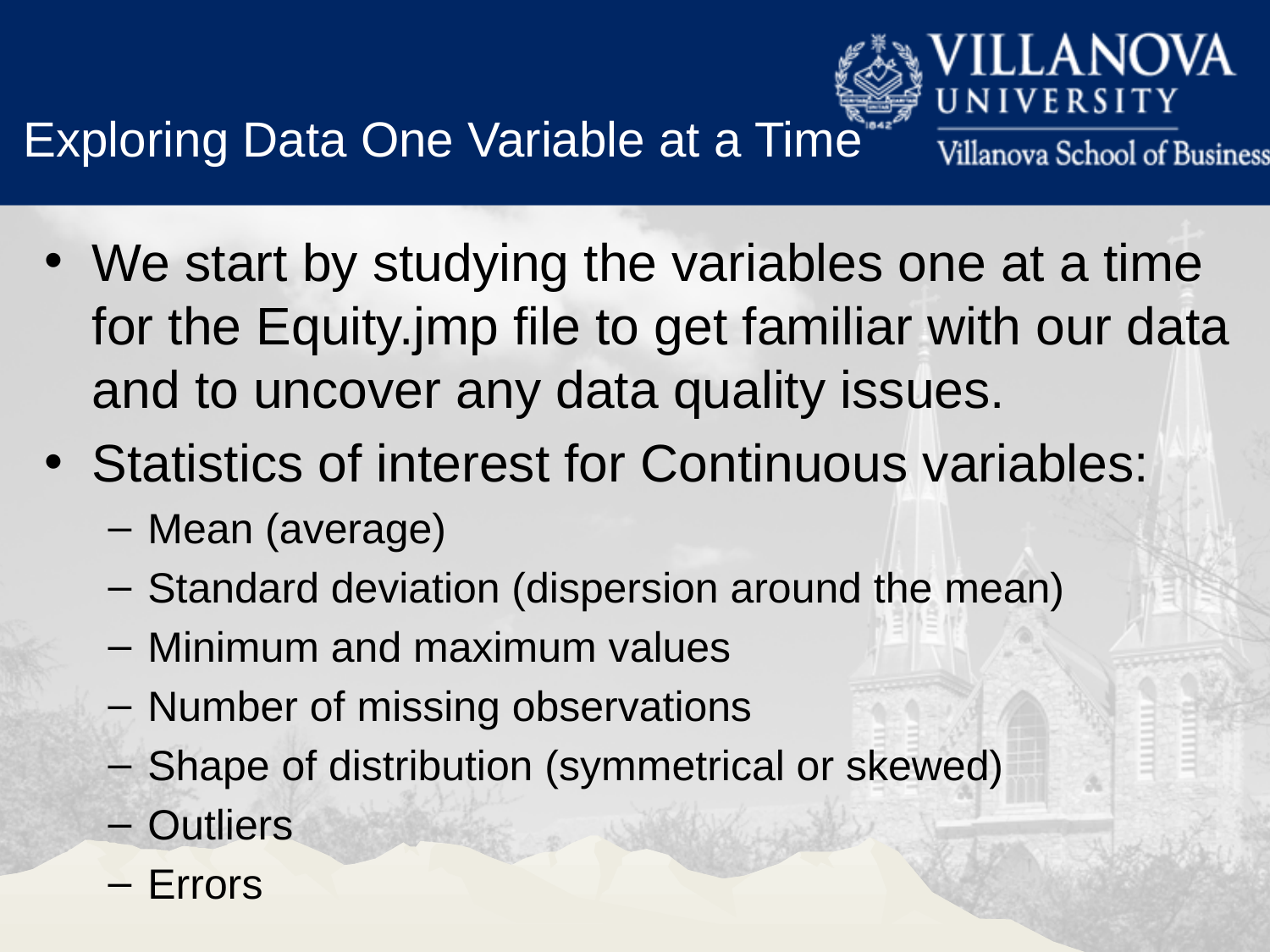

Exploring Data One Variable at a Time
We start by studying the variables one at a time for the Equity.jmp file to get familiar with our data and to uncover any data quality issues.
Statistics of interest for Continuous variables:
Mean (average)
Standard deviation (dispersion around the mean)
Minimum and maximum values
Number of missing observations
Shape of distribution (symmetrical or skewed)
Outliers
Errors